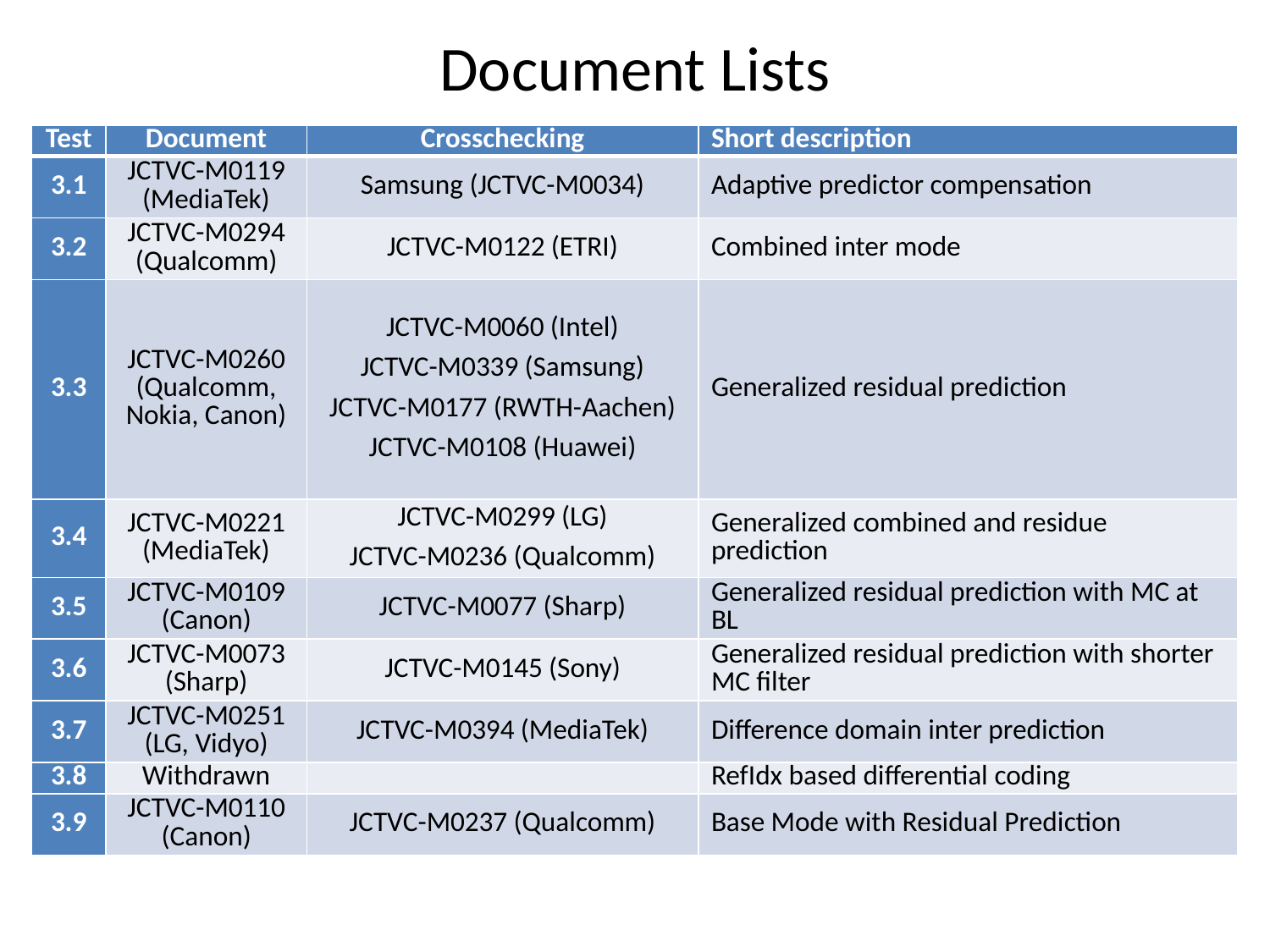

# Document Lists
| Test | Document | Crosschecking | Short description |
| --- | --- | --- | --- |
| 3.1 | JCTVC-M0119 (MediaTek) | Samsung (JCTVC-M0034) | Adaptive predictor compensation |
| 3.2 | JCTVC-M0294 (Qualcomm) | JCTVC-M0122 (ETRI) | Combined inter mode |
| 3.3 | JCTVC-M0260 (Qualcomm, Nokia, Canon) | JCTVC-M0060 (Intel) JCTVC-M0339 (Samsung) JCTVC-M0177 (RWTH-Aachen) JCTVC-M0108 (Huawei) | Generalized residual prediction |
| 3.4 | JCTVC-M0221 (MediaTek) | JCTVC-M0299 (LG) JCTVC-M0236 (Qualcomm) | Generalized combined and residue prediction |
| 3.5 | JCTVC-M0109 (Canon) | JCTVC-M0077 (Sharp) | Generalized residual prediction with MC at BL |
| 3.6 | JCTVC-M0073 (Sharp) | JCTVC-M0145 (Sony) | Generalized residual prediction with shorter MC filter |
| 3.7 | JCTVC-M0251 (LG, Vidyo) | JCTVC-M0394 (MediaTek) | Difference domain inter prediction |
| 3.8 | Withdrawn |  | RefIdx based differential coding |
| 3.9 | JCTVC-M0110 (Canon) | JCTVC-M0237 (Qualcomm) | Base Mode with Residual Prediction |